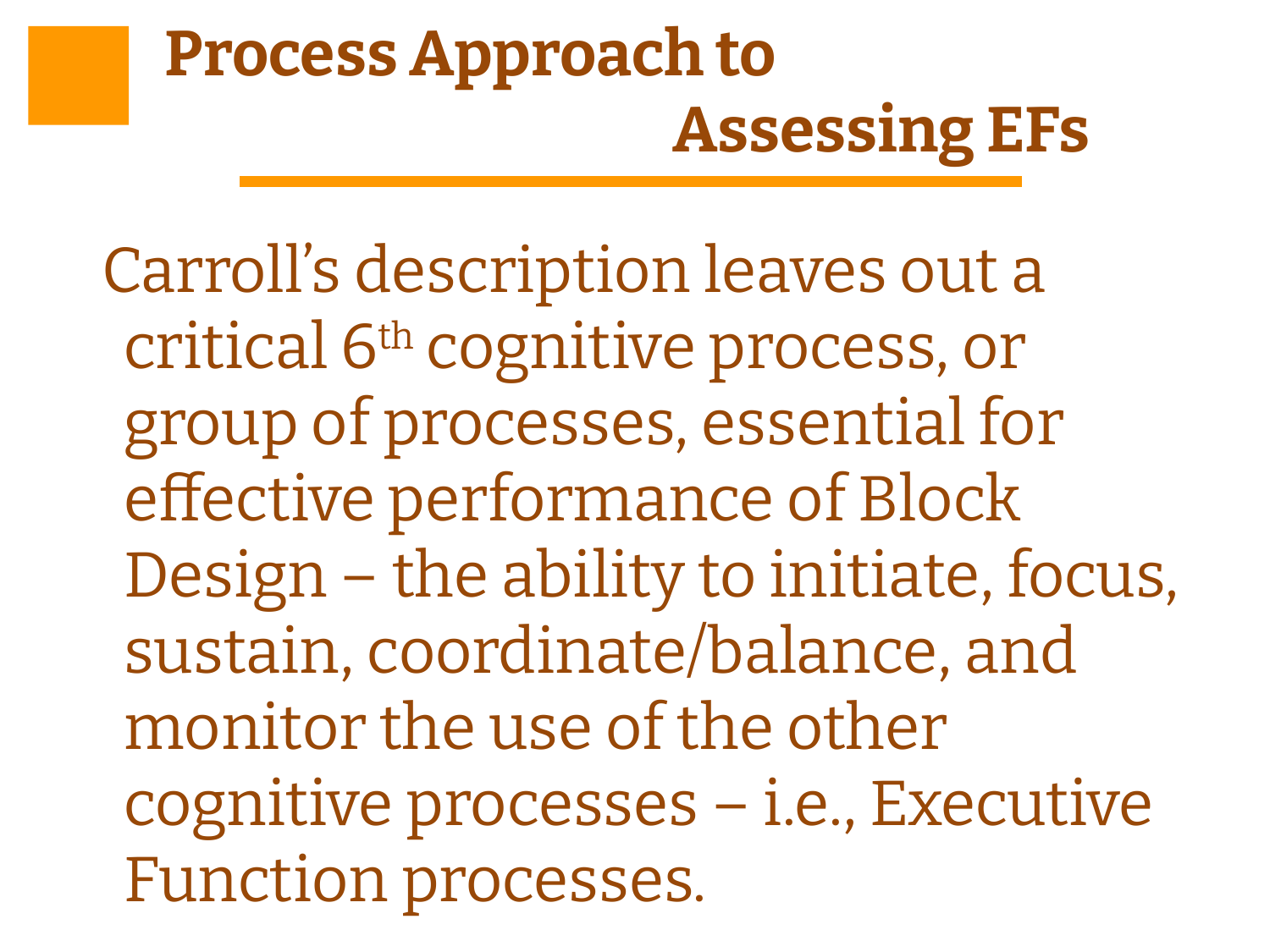

# Process Approach to Assessing EFs
  Carroll’s description leaves out a critical 6th cognitive process, or group of processes, essential for effective performance of Block Design – the ability to initiate, focus, sustain, coordinate/balance, and monitor the use of the other cognitive processes – i.e., Executive Function processes.